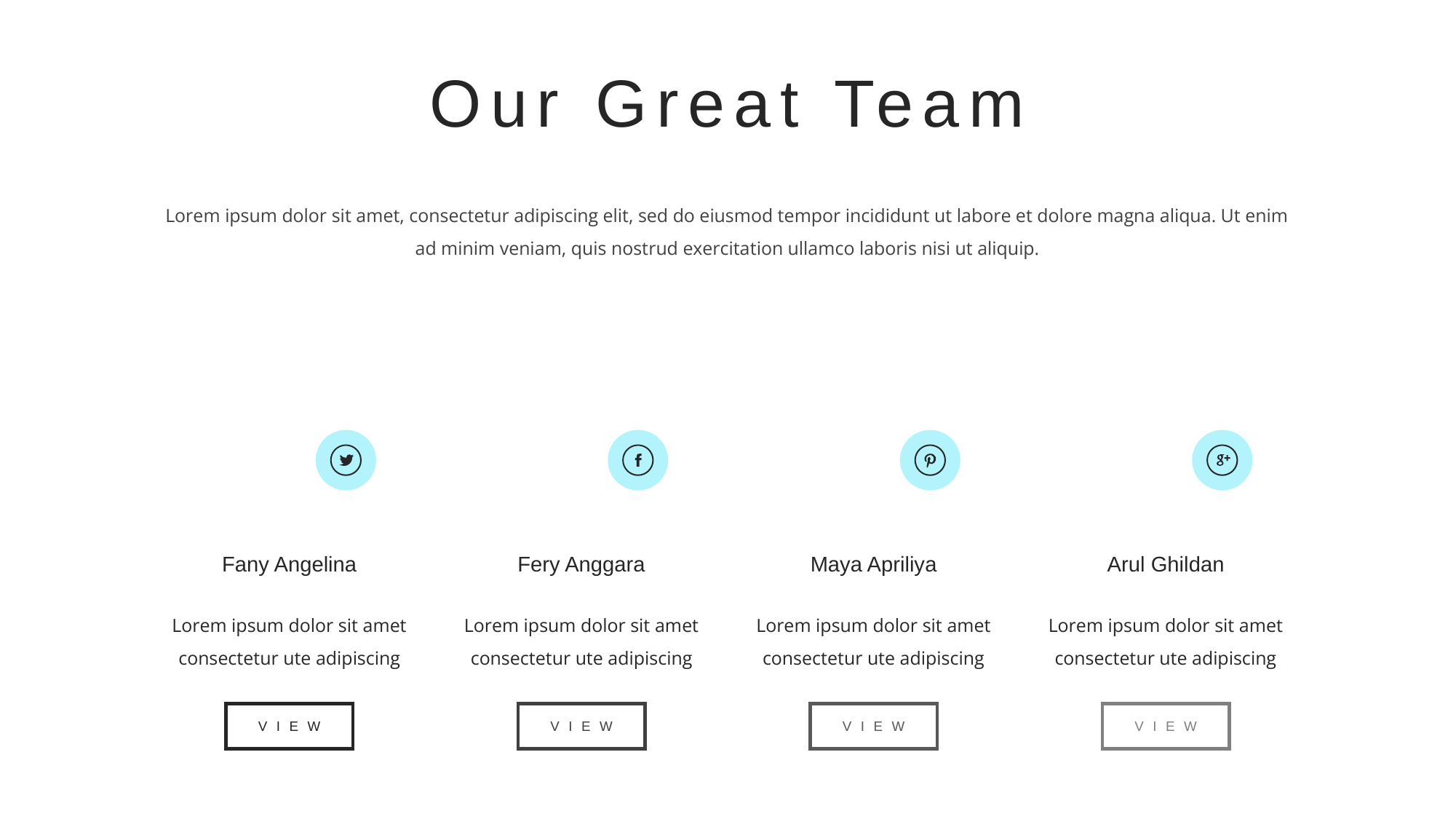

Our Great Team
Lorem ipsum dolor sit amet, consectetur adipiscing elit, sed do eiusmod tempor incididunt ut labore et dolore magna aliqua. Ut enim ad minim veniam, quis nostrud exercitation ullamco laboris nisi ut aliquip.

Fany Angelina
Lorem ipsum dolor sit amet consectetur ute adipiscing

VIEW
Fery Anggara
Lorem ipsum dolor sit amet consectetur ute adipiscing

VIEW
Maya Apriliya
Lorem ipsum dolor sit amet consectetur ute adipiscing

VIEW
Arul Ghildan
Lorem ipsum dolor sit amet consectetur ute adipiscing

VIEW